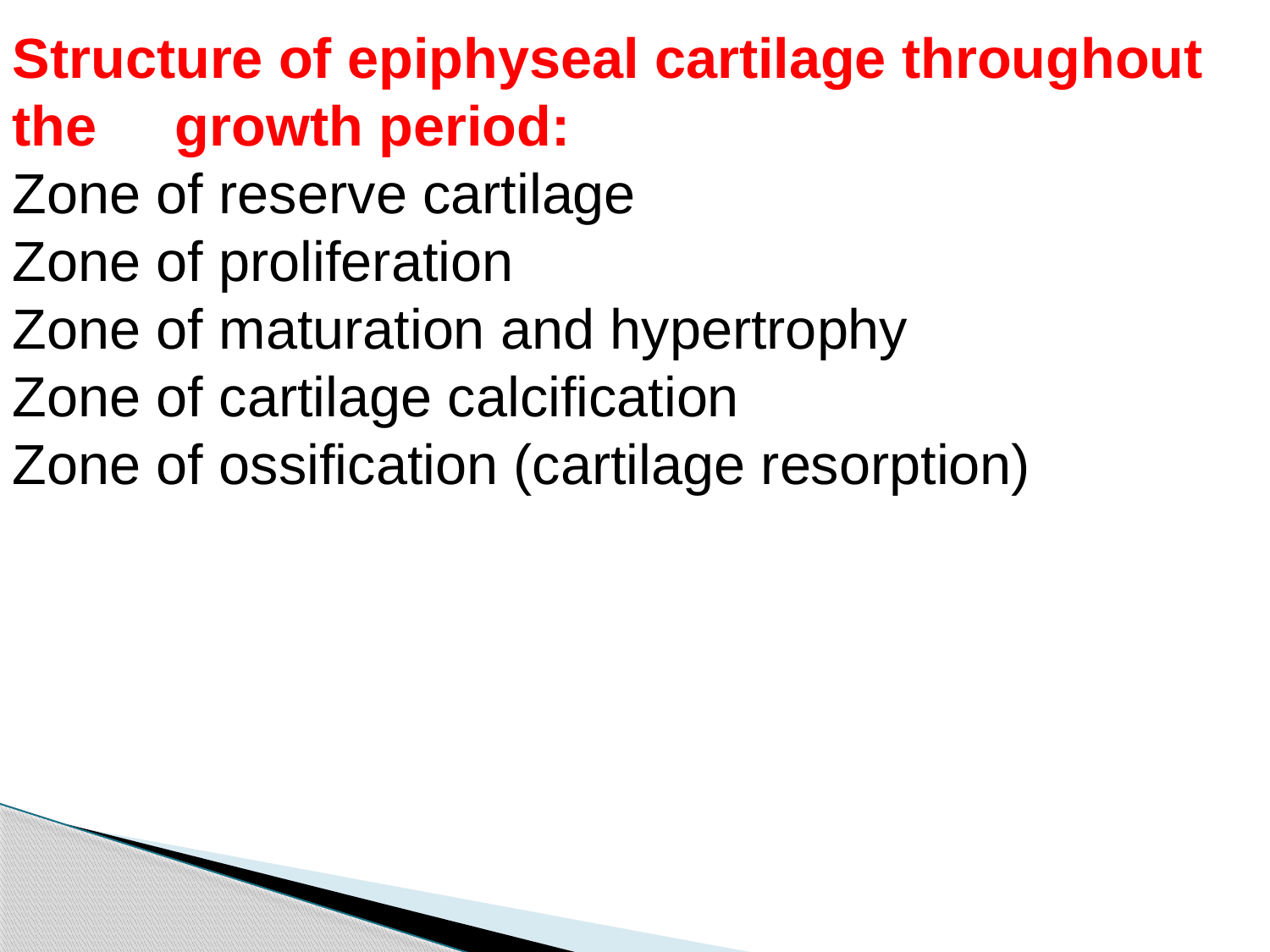

Structure of epiphyseal cartilage throughout the     growth period:
Zone of reserve cartilage
Zone of proliferation
Zone of maturation and hypertrophy
Zone of cartilage calcification
Zone of ossification (cartilage resorption)